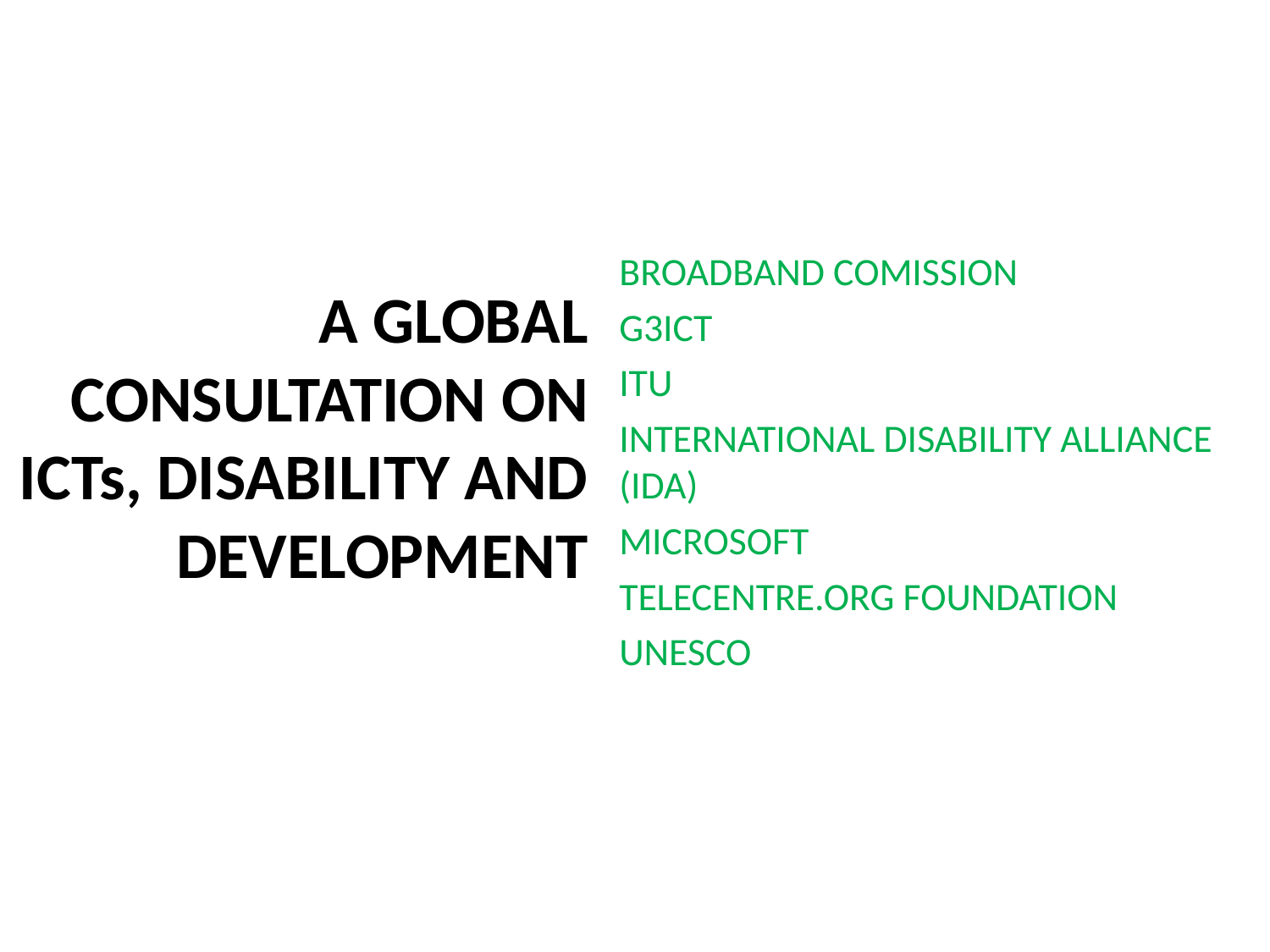

BROADBAND COMISSION
A GLOBAL CONSULTATION ON ICTs, DISABILITY AND DEVELOPMENT
G3ICT
ITU
INTERNATIONAL DISABILITY ALLIANCE (IDA)
MICROSOFT
TELECENTRE.ORG FOUNDATION
UNESCO